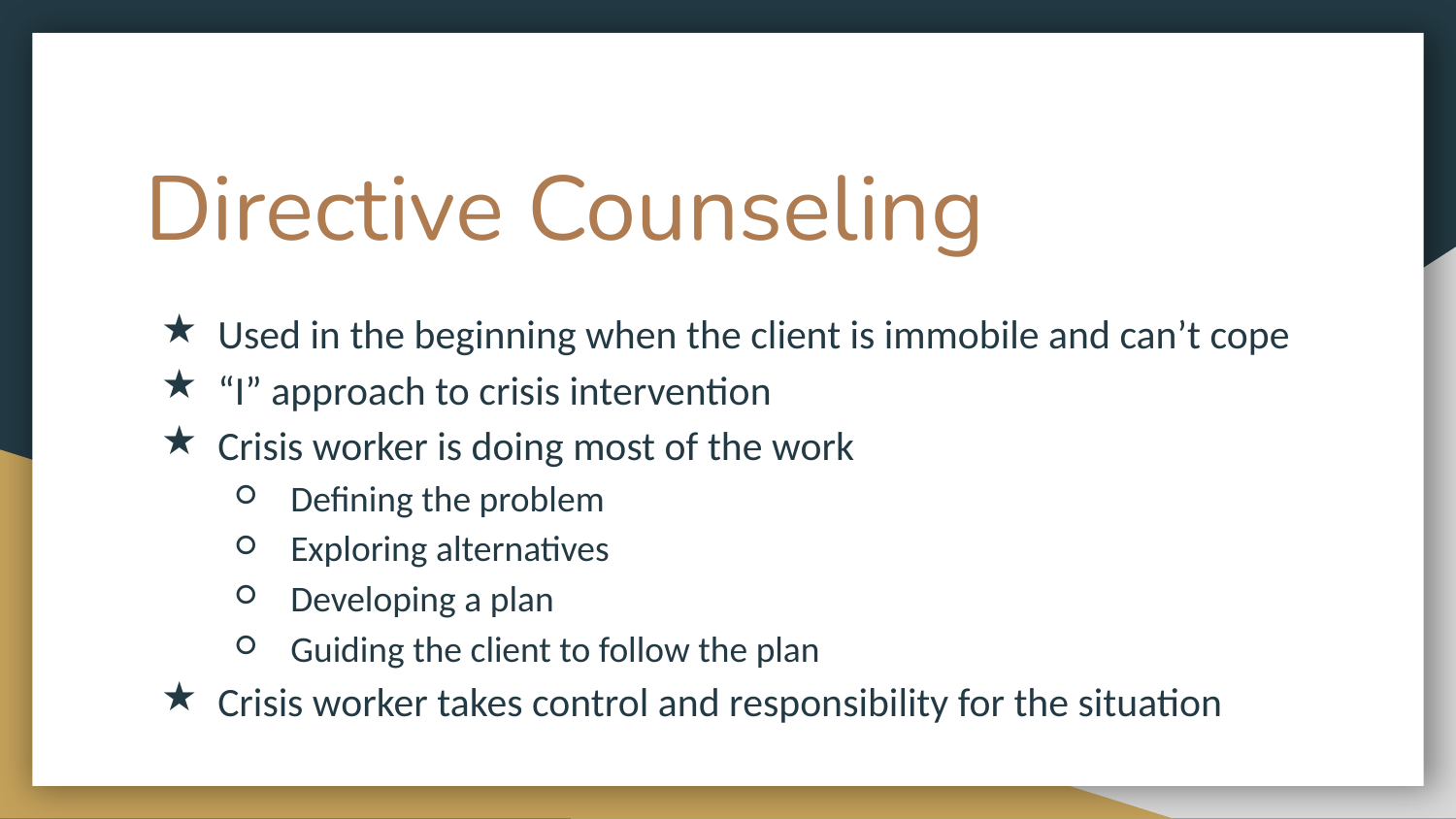

# Directive Counseling
Used in the beginning when the client is immobile and can’t cope
“I” approach to crisis intervention
Crisis worker is doing most of the work
Defining the problem
Exploring alternatives
Developing a plan
Guiding the client to follow the plan
Crisis worker takes control and responsibility for the situation